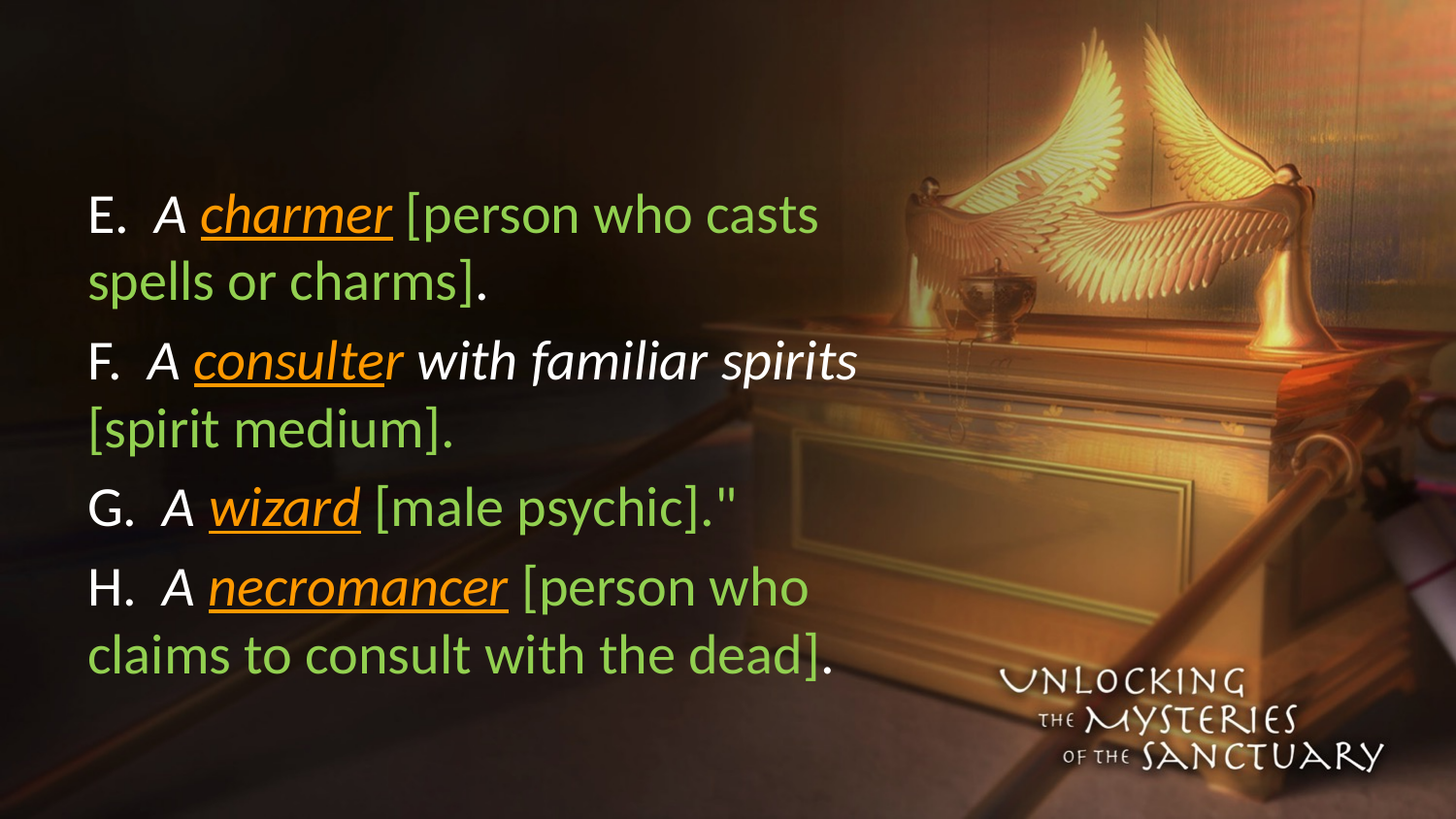

#
E.  A charmer [person who casts spells or charms].
F.  A consulter with familiar spirits [spirit medium].
G.  A wizard [male psychic]."
H.  A necromancer [person who claims to consult with the dead].